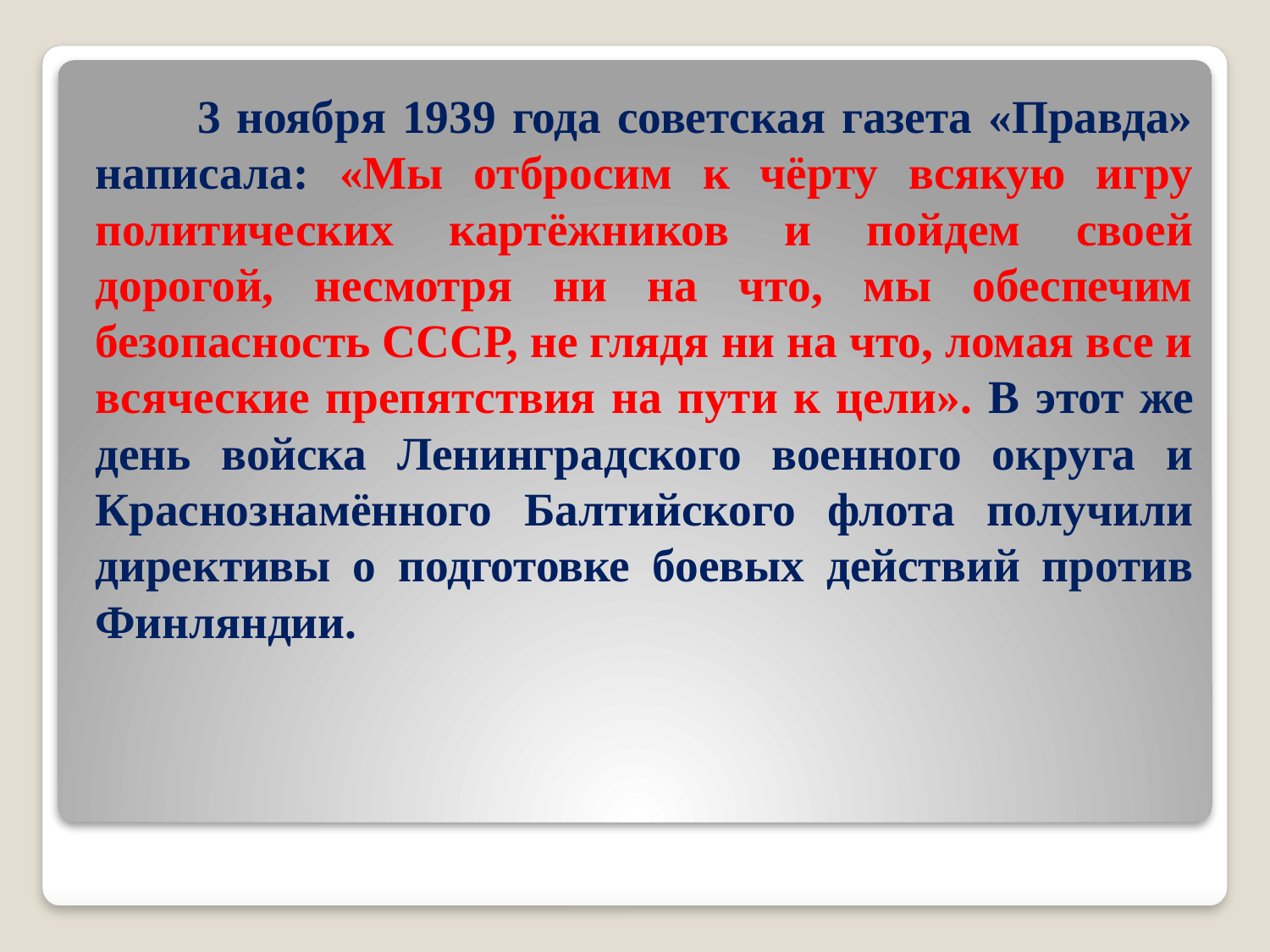

3 ноября 1939 года советская газета «Правда» написала: «Мы отбросим к чёрту всякую игру политических картёжников и пойдем своей дорогой, несмотря ни на что, мы обеспечим безопасность СССР, не глядя ни на что, ломая все и всяческие препятствия на пути к цели». В этот же день войска Ленинградского военного округа и Краснознамённого Балтийского флота получили директивы о подготовке боевых действий против Финляндии.
#